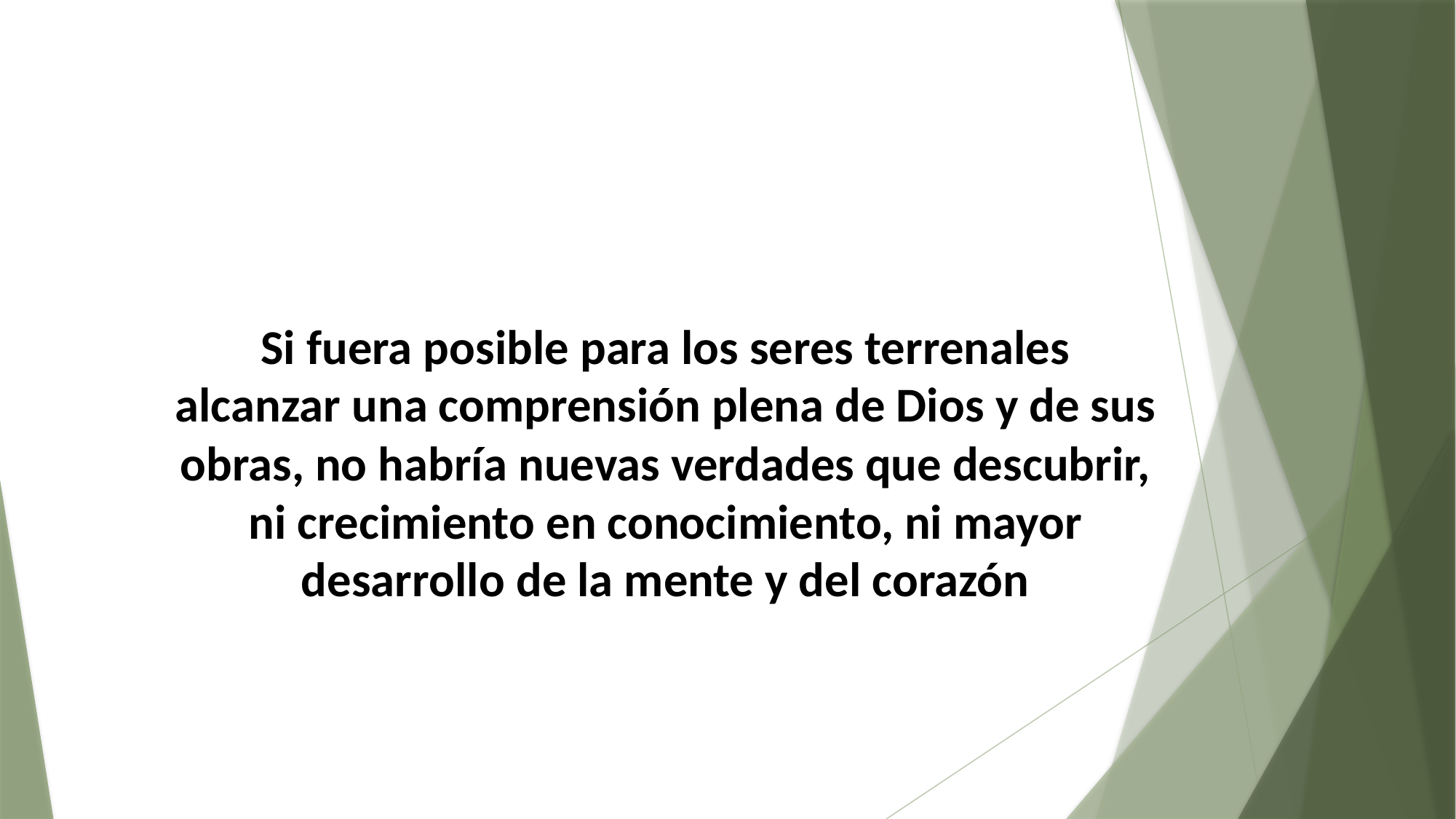

Si fuera posible para los seres terrenales alcanzar una comprensión plena de Dios y de sus obras, no habría nuevas verdades que descubrir, ni crecimiento en conocimiento, ni mayor desarrollo de la mente y del corazón